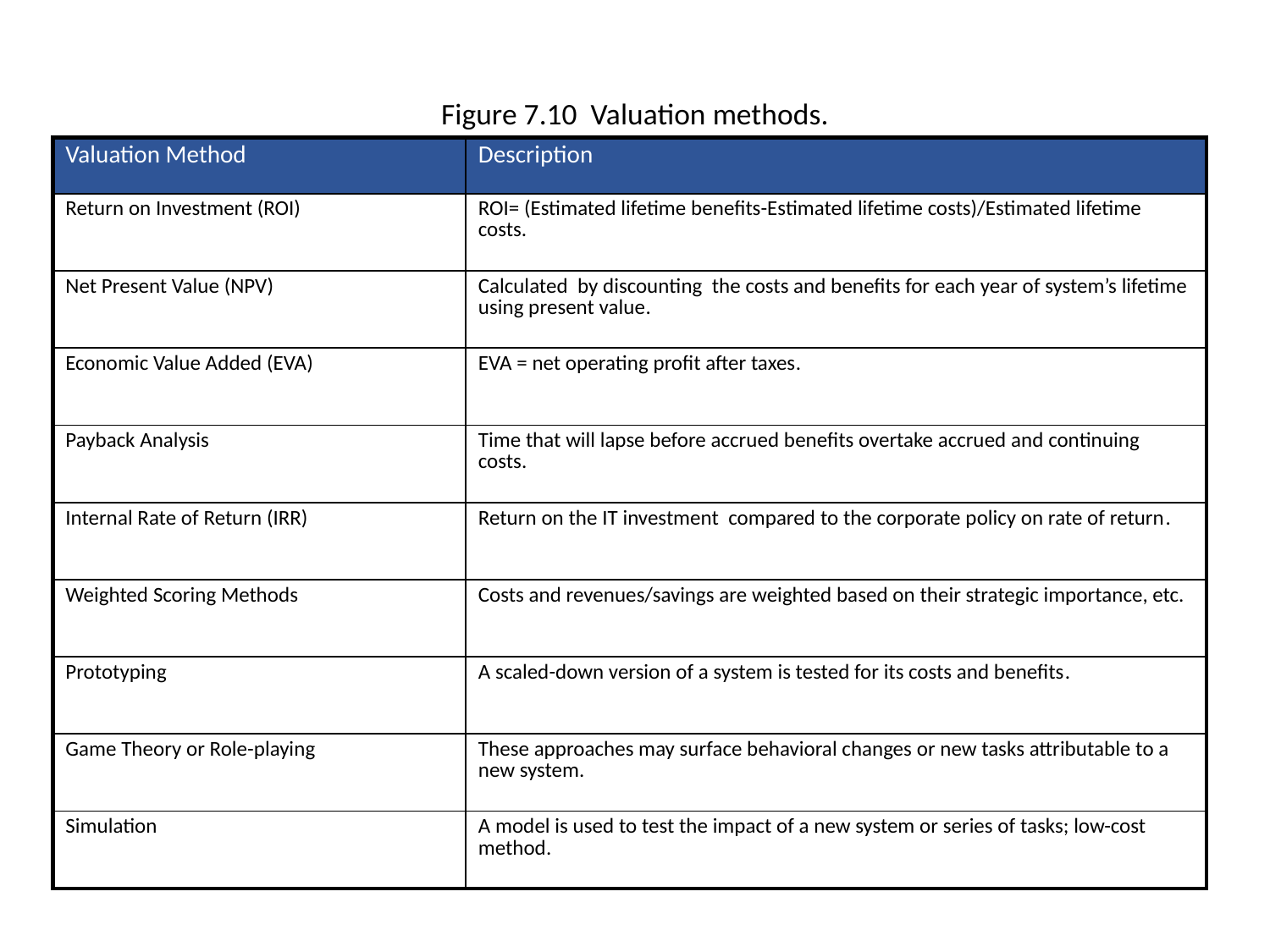

Figure 7.10  Valuation methods.
| Valuation Method | Description |
| --- | --- |
| Return on Investment (ROI) | ROI= (Estimated lifetime benefits-Estimated lifetime costs)/Estimated lifetime costs. |
| Net Present Value (NPV) | Calculated by discounting the costs and benefits for each year of system’s lifetime using present value. |
| Economic Value Added (EVA) | EVA = net operating profit after taxes. |
| Payback Analysis | Time that will lapse before accrued benefits overtake accrued and continuing costs. |
| Internal Rate of Return (IRR) | Return on the IT investment compared to the corporate policy on rate of return. |
| Weighted Scoring Methods | Costs and revenues/savings are weighted based on their strategic importance, etc. |
| Prototyping | A scaled-down version of a system is tested for its costs and benefits. |
| Game Theory or Role-playing | These approaches may surface behavioral changes or new tasks attributable to a new system. |
| Simulation | A model is used to test the impact of a new system or series of tasks; low-cost method. |